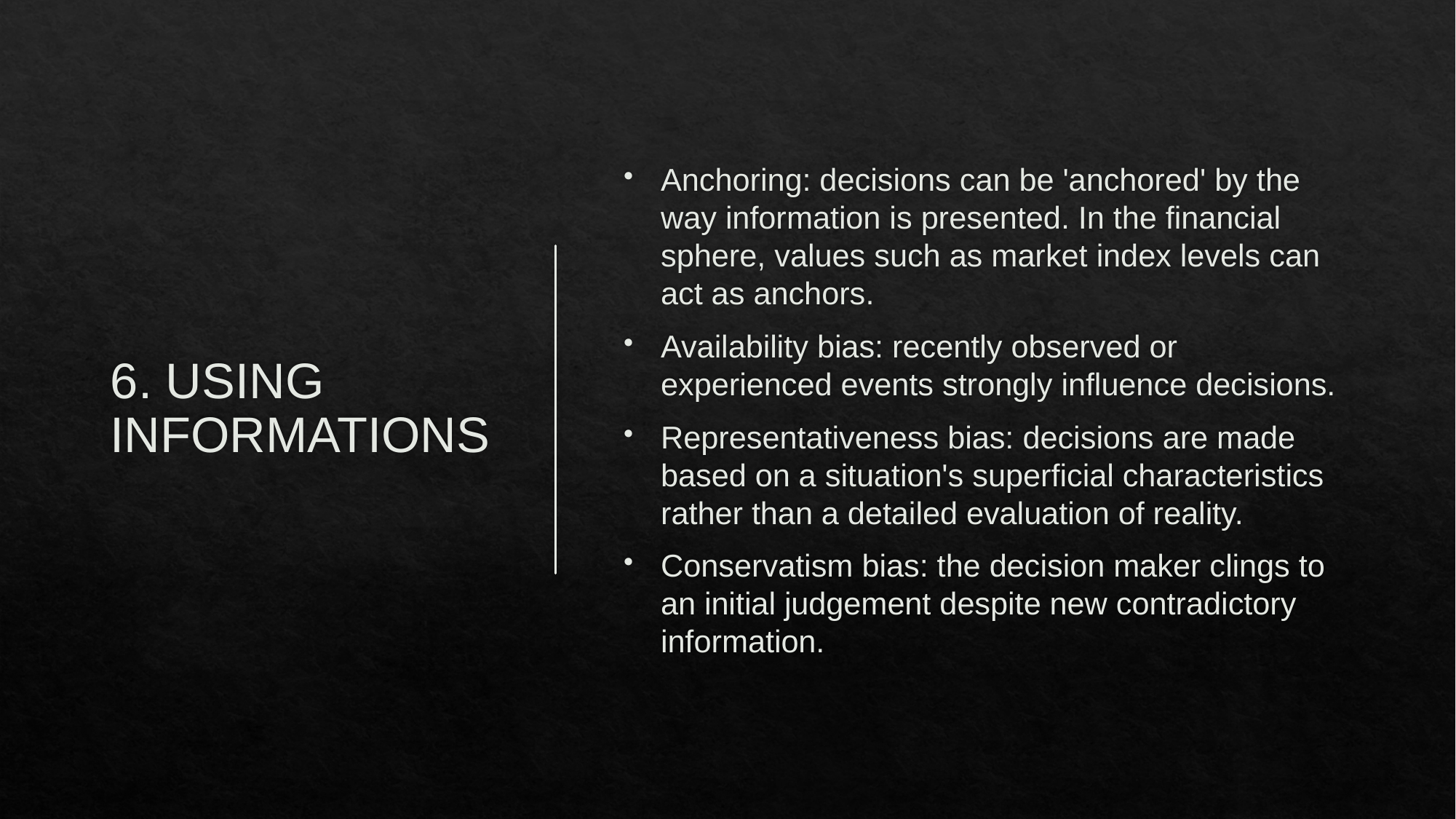

# 6. USING INFORMATIONS
Anchoring: decisions can be 'anchored' by the way information is presented. In the financial sphere, values such as market index levels can act as anchors.
Availability bias: recently observed or experienced events strongly influence decisions.
Representativeness bias: decisions are made based on a situation's superficial characteristics rather than a detailed evaluation of reality.
Conservatism bias: the decision maker clings to an initial judgement despite new contradictory information.